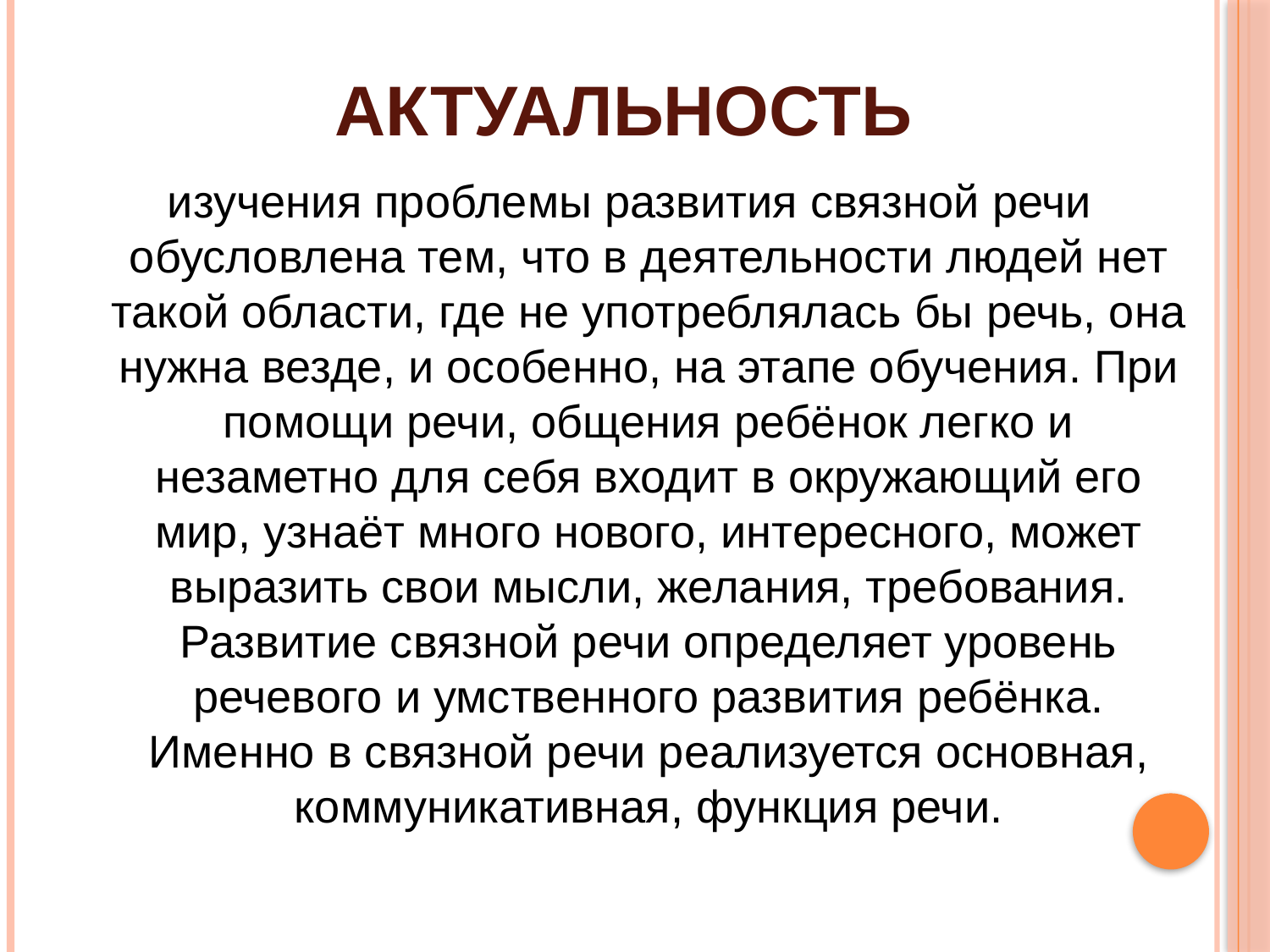

# Актуальность
изучения проблемы развития связной речи обусловлена тем, что в деятельности людей нет такой области, где не употреблялась бы речь, она нужна везде, и особенно, на этапе обучения. При помощи речи, общения ребёнок легко и незаметно для себя входит в окружающий его мир, узнаёт много нового, интересного, может выразить свои мысли, желания, требования. Развитие связной речи определяет уровень речевого и умственного развития ребёнка. Именно в связной речи реализуется основная, коммуникативная, функция речи.